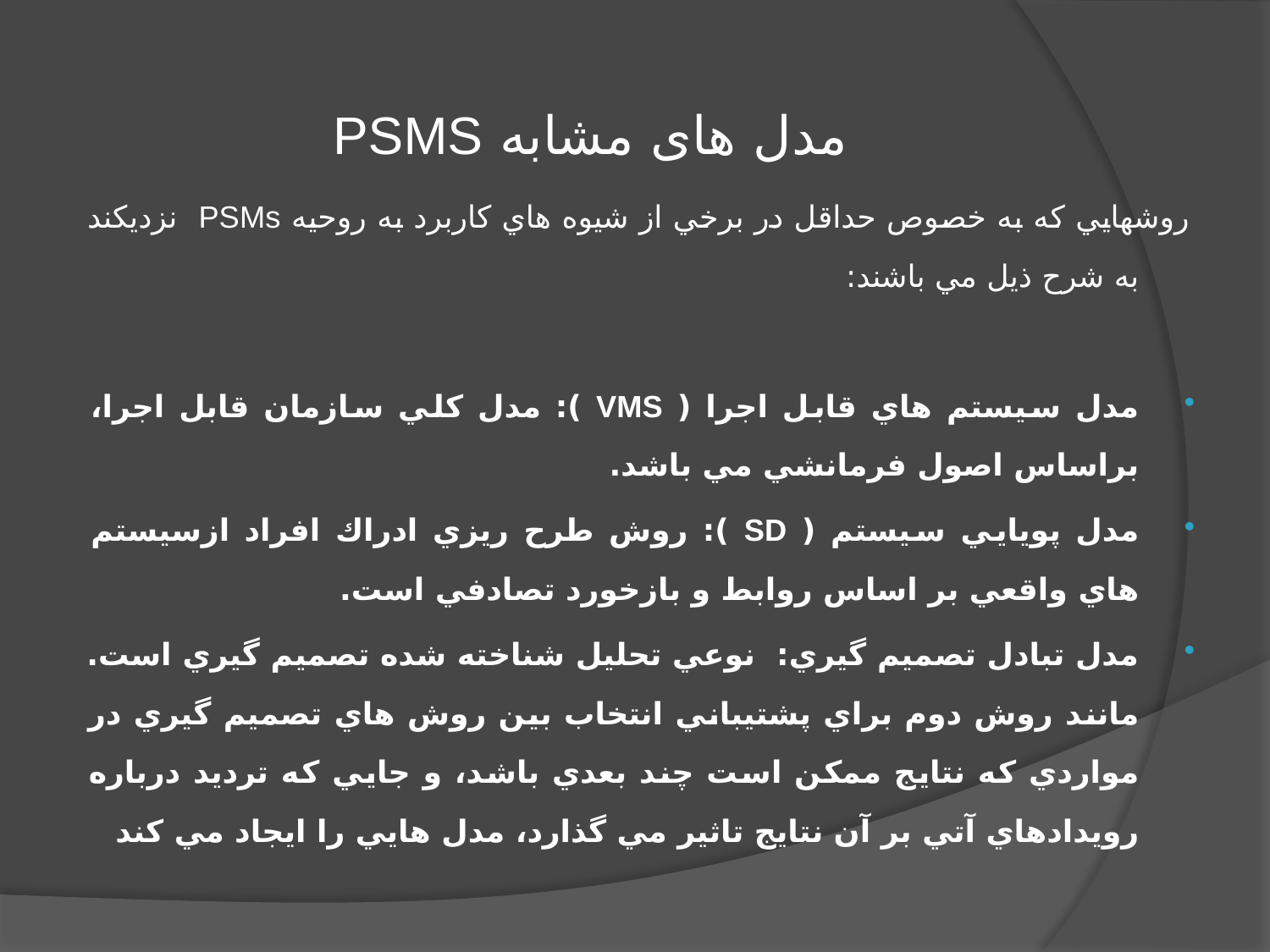

# مدل های مشابه PSMS
روشهايي كه به خصوص حداقل در برخي از شيوه هاي كاربرد به روحيه PSMs  نزديكند به شرح ذيل مي باشند:

مدل سيستم هاي قابل اجرا ( VMS ): مدل كلي سازمان قابل اجرا، براساس اصول فرمانشي مي باشد.
مدل پويايي سيستم ( SD ): روش طرح ريزي ادراك افراد ازسيستم هاي واقعي بر اساس روابط و بازخورد تصادفي است.
مدل تبادل تصميم گيري:  نوعي تحليل شناخته شده تصميم گيري است. مانند روش دوم براي پشتيباني انتخاب بين روش هاي تصميم گيري در مواردي كه نتايج ممكن است چند بعدي باشد، و جايي كه ترديد درباره رويدادهاي آتي بر آن نتايج تاثير مي گذارد، مدل هايي را ايجاد مي كند